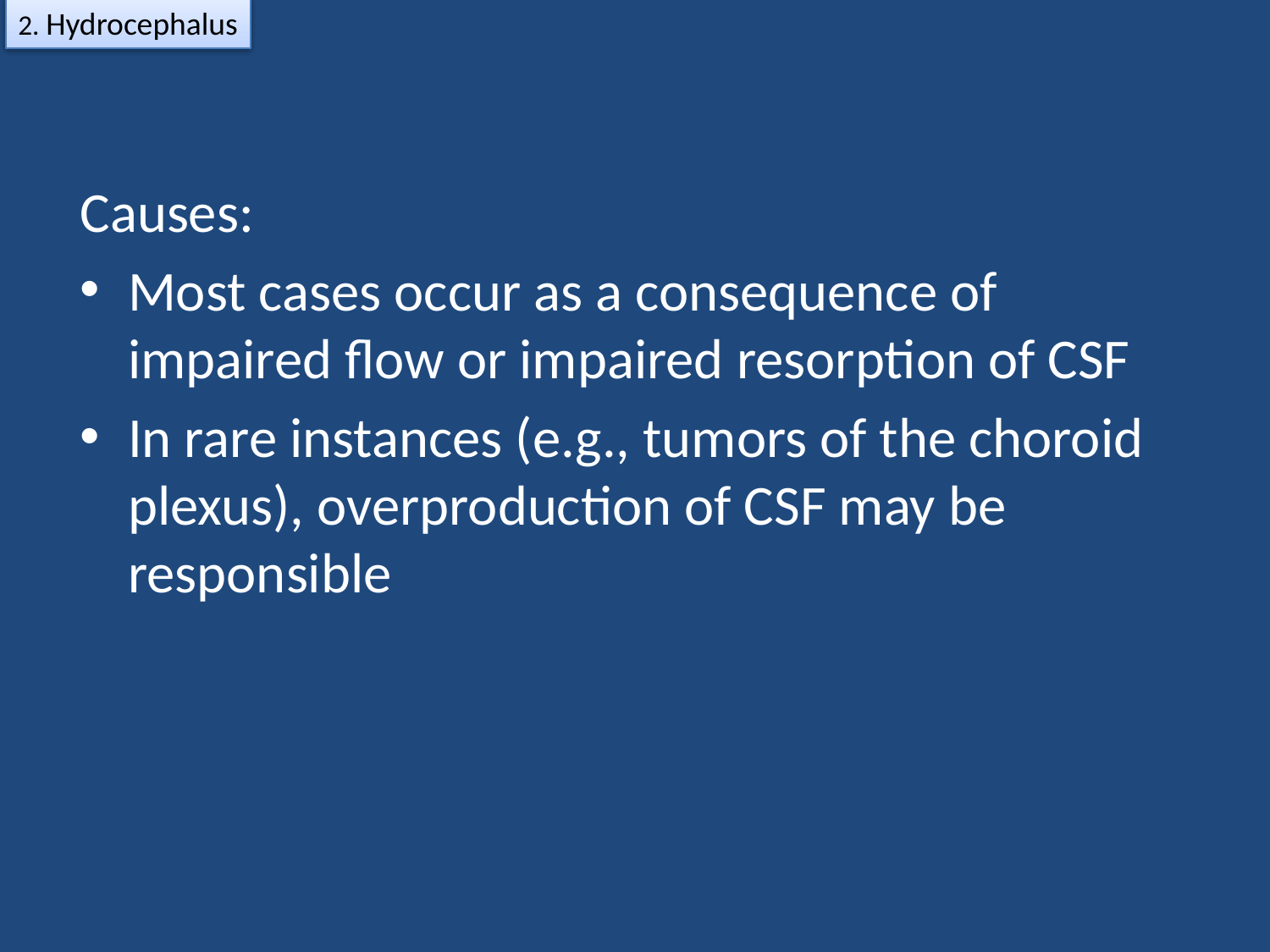

2. Hydrocephalus
Causes:
Most cases occur as a consequence of impaired flow or impaired resorption of CSF
In rare instances (e.g., tumors of the choroid plexus), overproduction of CSF may be responsible